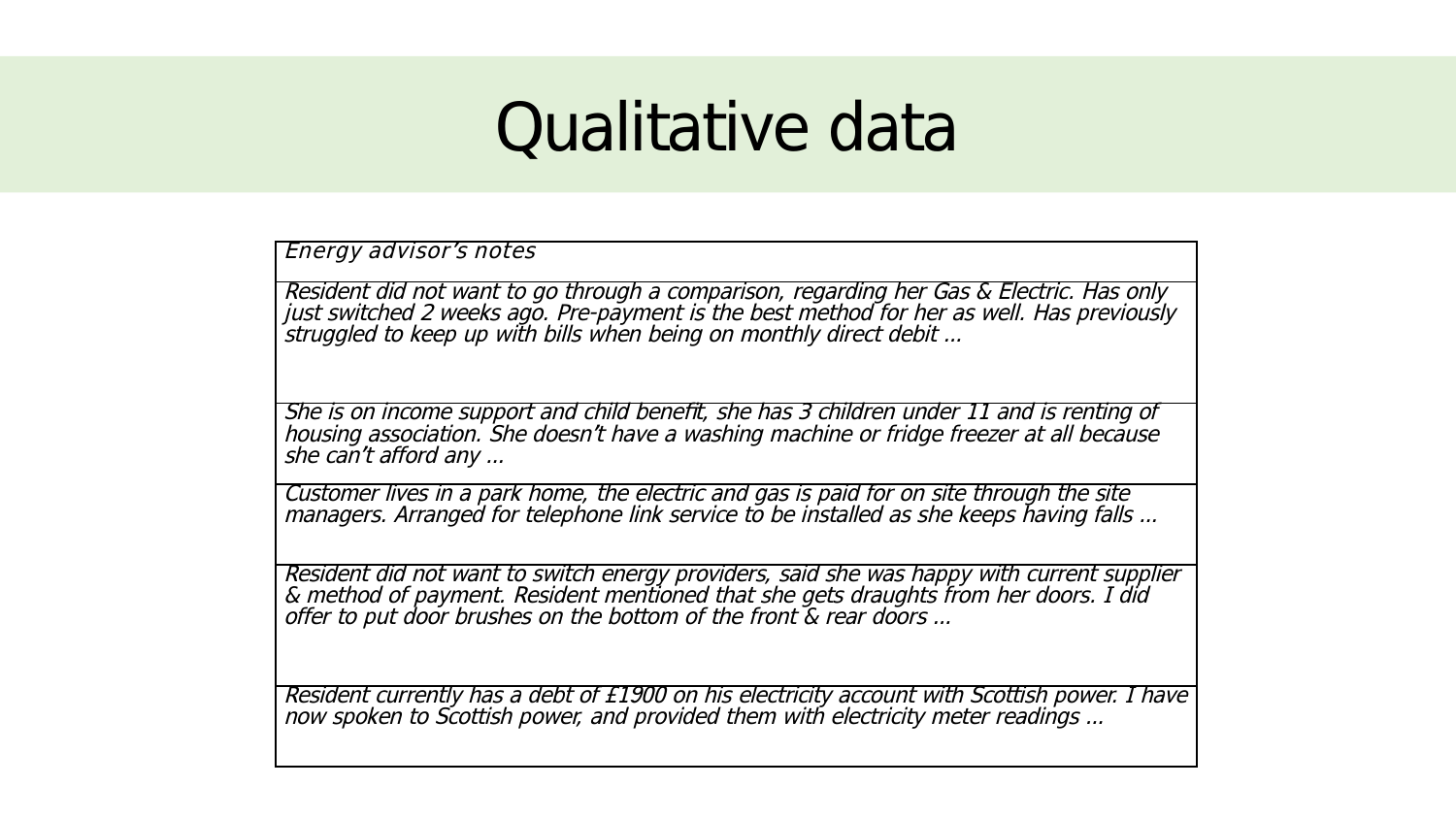

# Qualitative data
| Energy advisor’s notes |
| --- |
| Resident did not want to go through a comparison, regarding her Gas & Electric. Has only just switched 2 weeks ago. Pre-payment is the best method for her as well. Has previously struggled to keep up with bills when being on monthly direct debit … |
| She is on income support and child benefit, she has 3 children under 11 and is renting of housing association. She doesn’t have a washing machine or fridge freezer at all because she can’t afford any … |
| Customer lives in a park home, the electric and gas is paid for on site through the site managers. Arranged for telephone link service to be installed as she keeps having falls … |
| Resident did not want to switch energy providers, said she was happy with current supplier & method of payment. Resident mentioned that she gets draughts from her doors. I did offer to put door brushes on the bottom of the front & rear doors … |
| Resident currently has a debt of £1900 on his electricity account with Scottish power. I have now spoken to Scottish power, and provided them with electricity meter readings … |